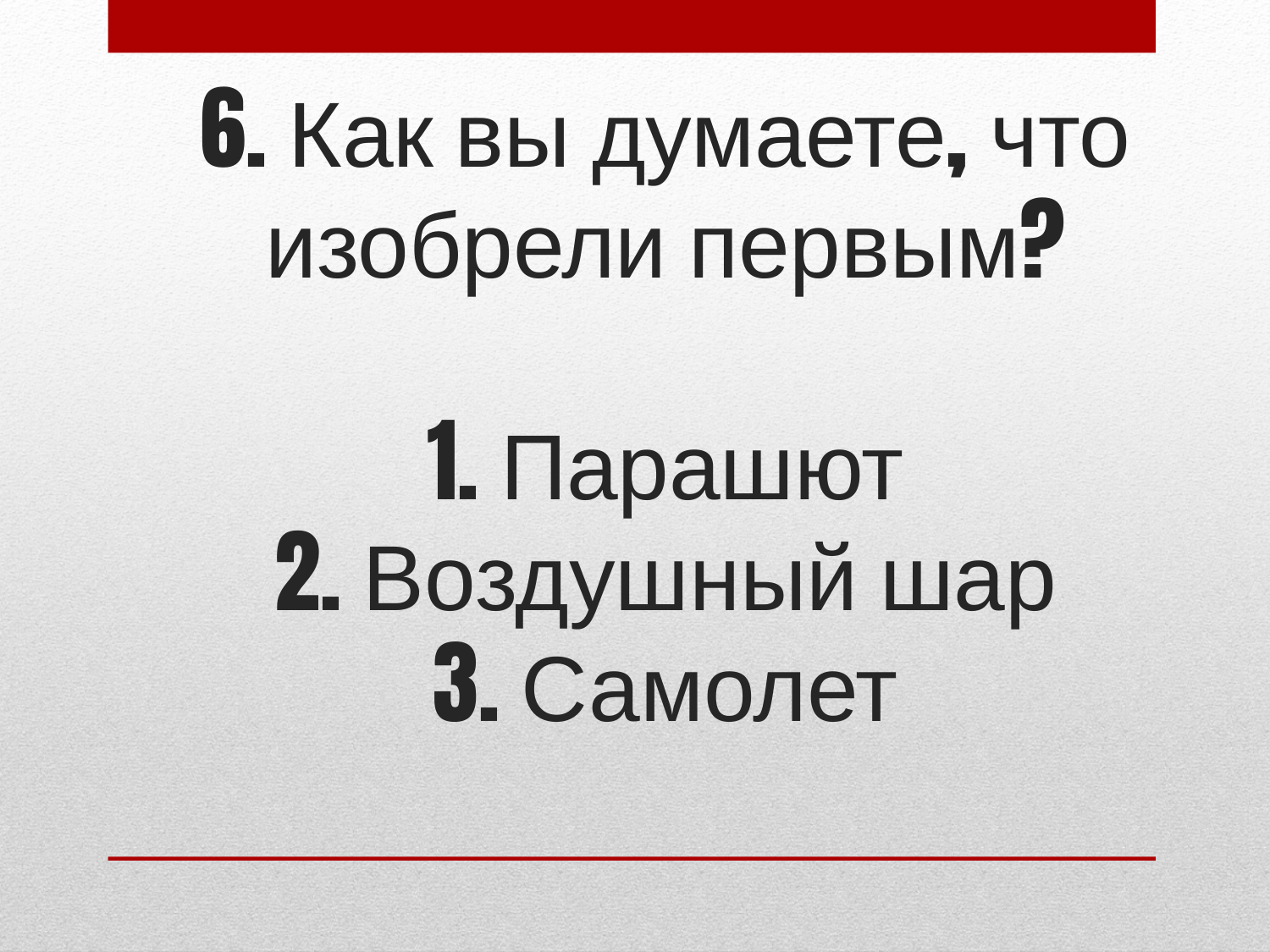

# 6. Как вы думаете, что изобрели первым? 1. Парашют 2. Воздушный шар 3. Самолет